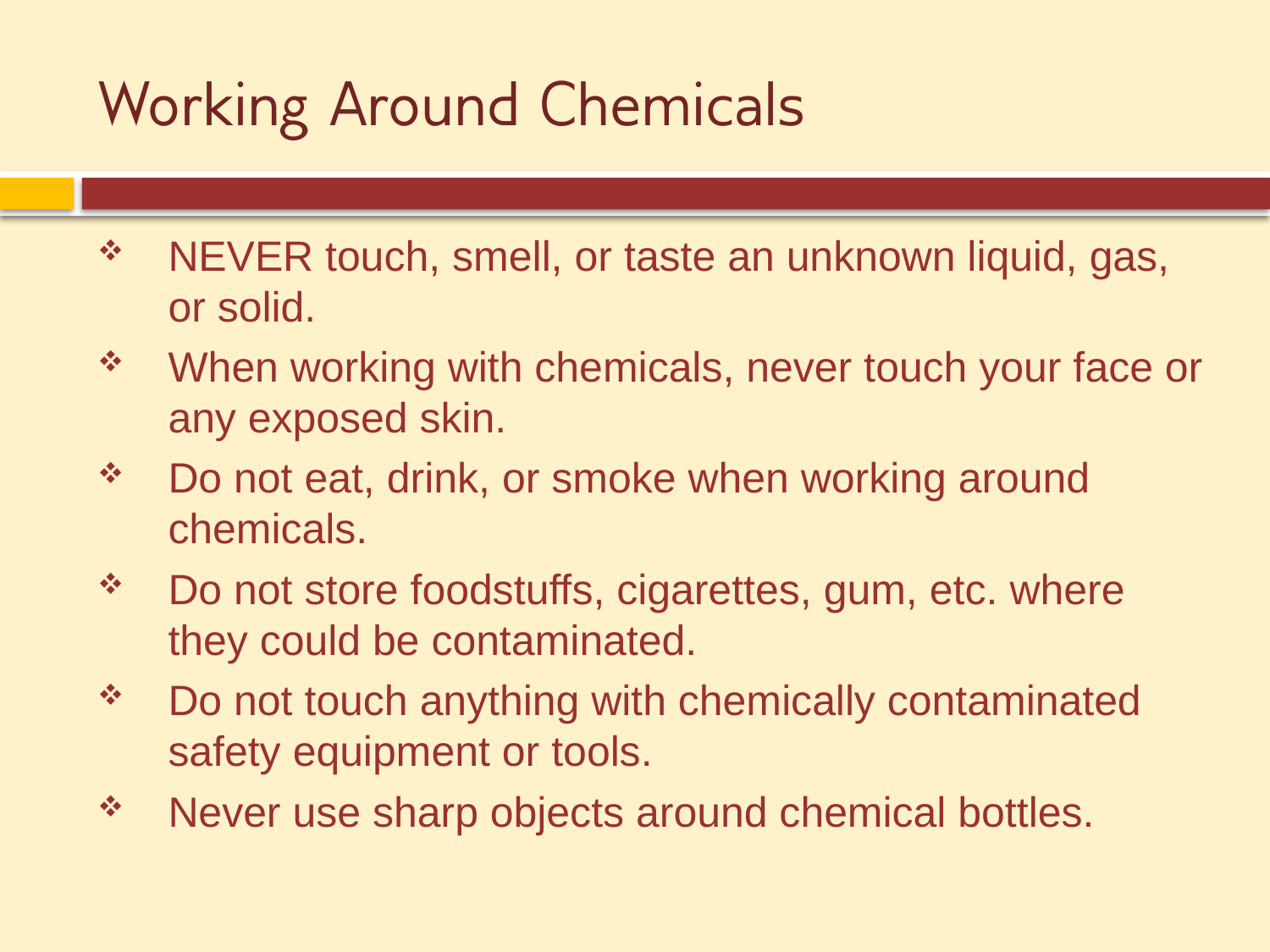

# Working Around Chemicals
NEVER touch, smell, or taste an unknown liquid, gas, or solid.
When working with chemicals, never touch your face or any exposed skin.
Do not eat, drink, or smoke when working around chemicals.
Do not store foodstuffs, cigarettes, gum, etc. where they could be contaminated.
Do not touch anything with chemically contaminated safety equipment or tools.
Never use sharp objects around chemical bottles.